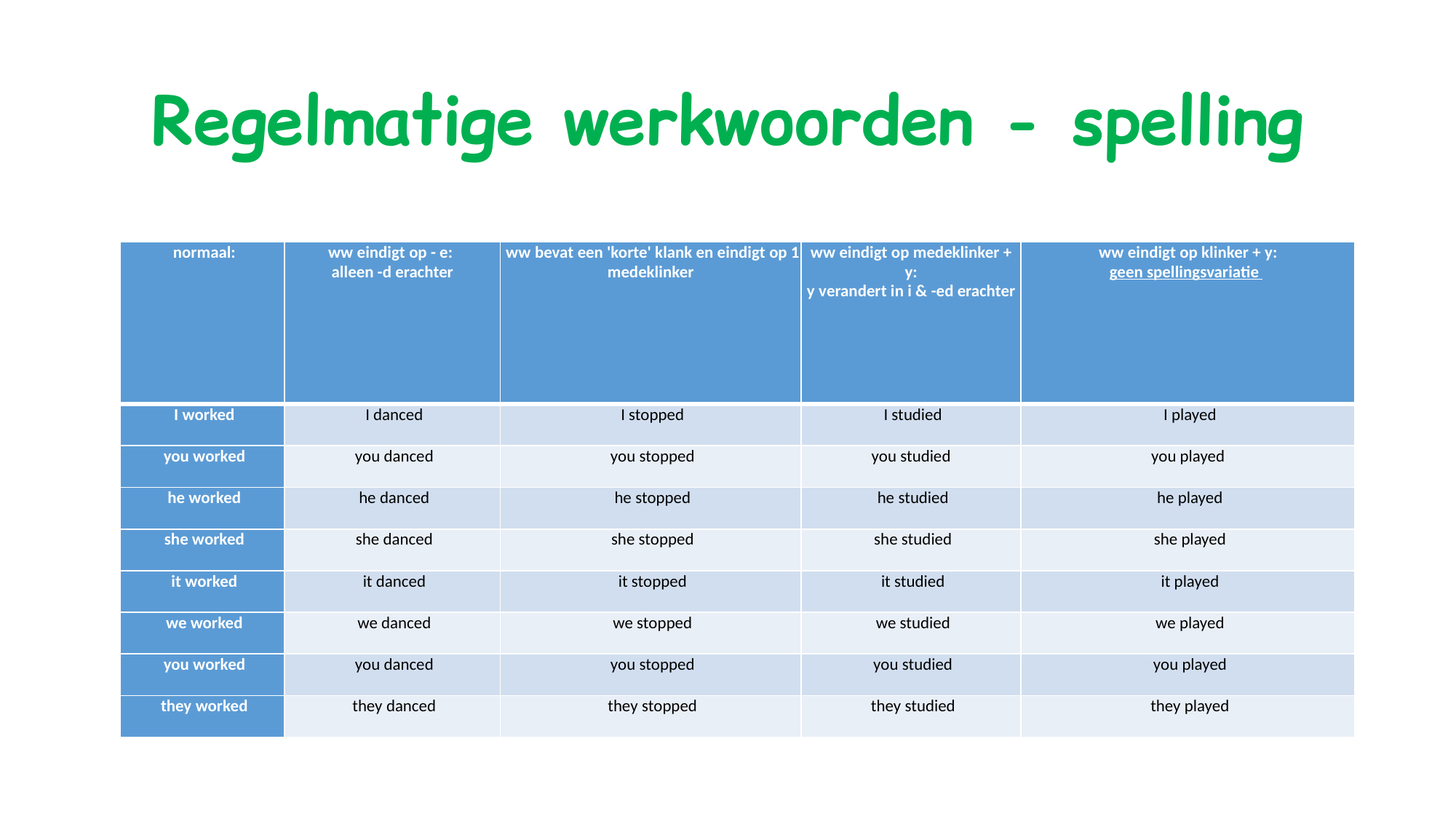

# Regelmatige werkwoorden - spelling
| normaal: | ww eindigt op - e: alleen -d erachter | ww bevat een 'korte' klank en eindigt op 1 medeklinker | ww eindigt op medeklinker + y:  y verandert in i & -ed erachter | ww eindigt op klinker + y: geen spellingsvariatie |
| --- | --- | --- | --- | --- |
| I worked | I danced | I stopped | I studied | I played |
| you worked | you danced | you stopped | you studied | you played |
| he worked | he danced | he stopped | he studied | he played |
| she worked | she danced | she stopped | she studied | she played |
| it worked | it danced | it stopped | it studied | it played |
| we worked | we danced | we stopped | we studied | we played |
| you worked | you danced | you stopped | you studied | you played |
| they worked | they danced | they stopped | they studied | they played |